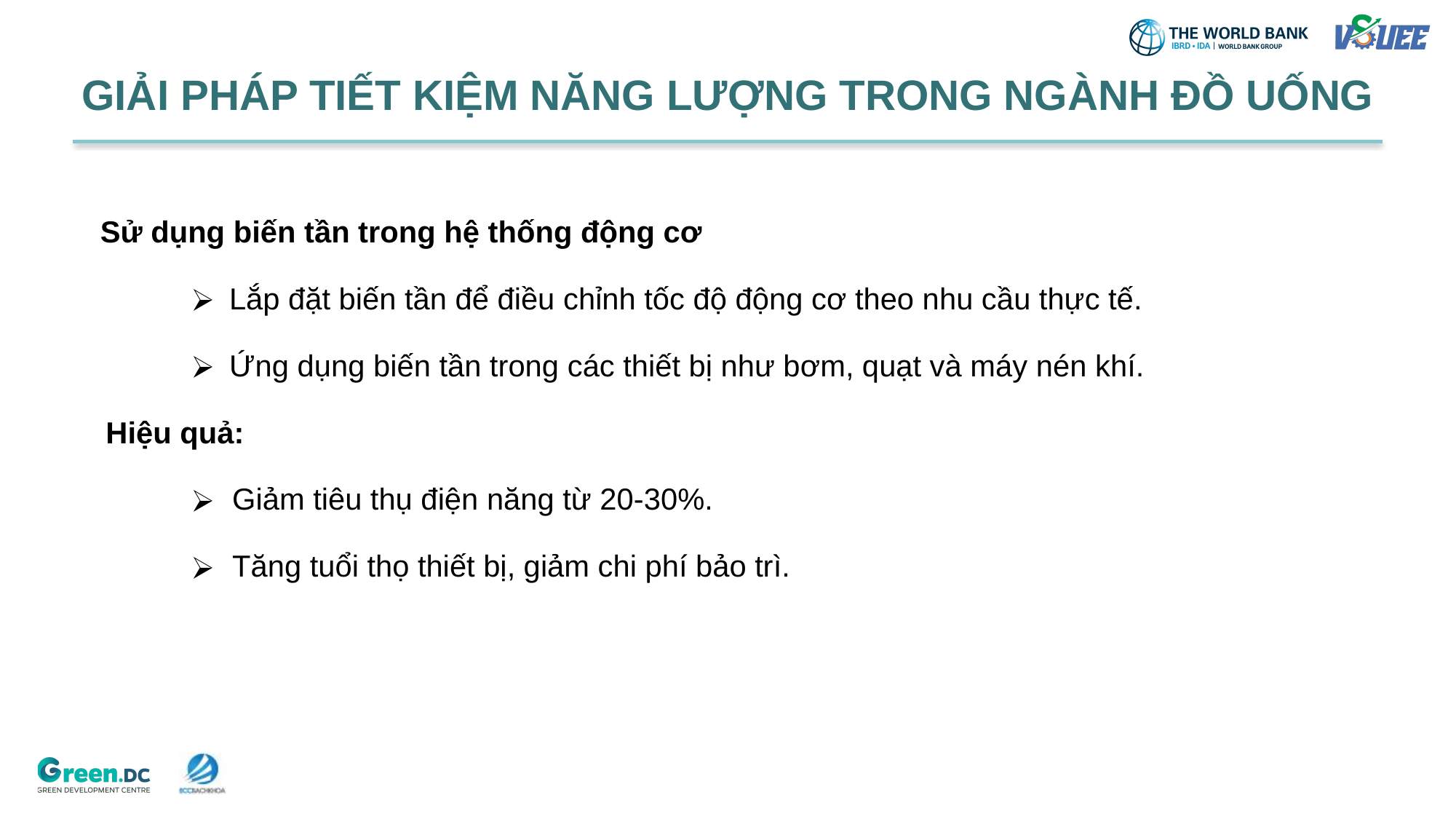

# GIẢI PHÁP TIẾT KIỆM NĂNG LƯỢNG TRONG NGÀNH ĐỒ UỐNG
Sử dụng biến tần trong hệ thống động cơ
Lắp đặt biến tần để điều chỉnh tốc độ động cơ theo nhu cầu thực tế.
Ứng dụng biến tần trong các thiết bị như bơm, quạt và máy nén khí.
Hiệu quả:
Giảm tiêu thụ điện năng từ 20-30%.
Tăng tuổi thọ thiết bị, giảm chi phí bảo trì.